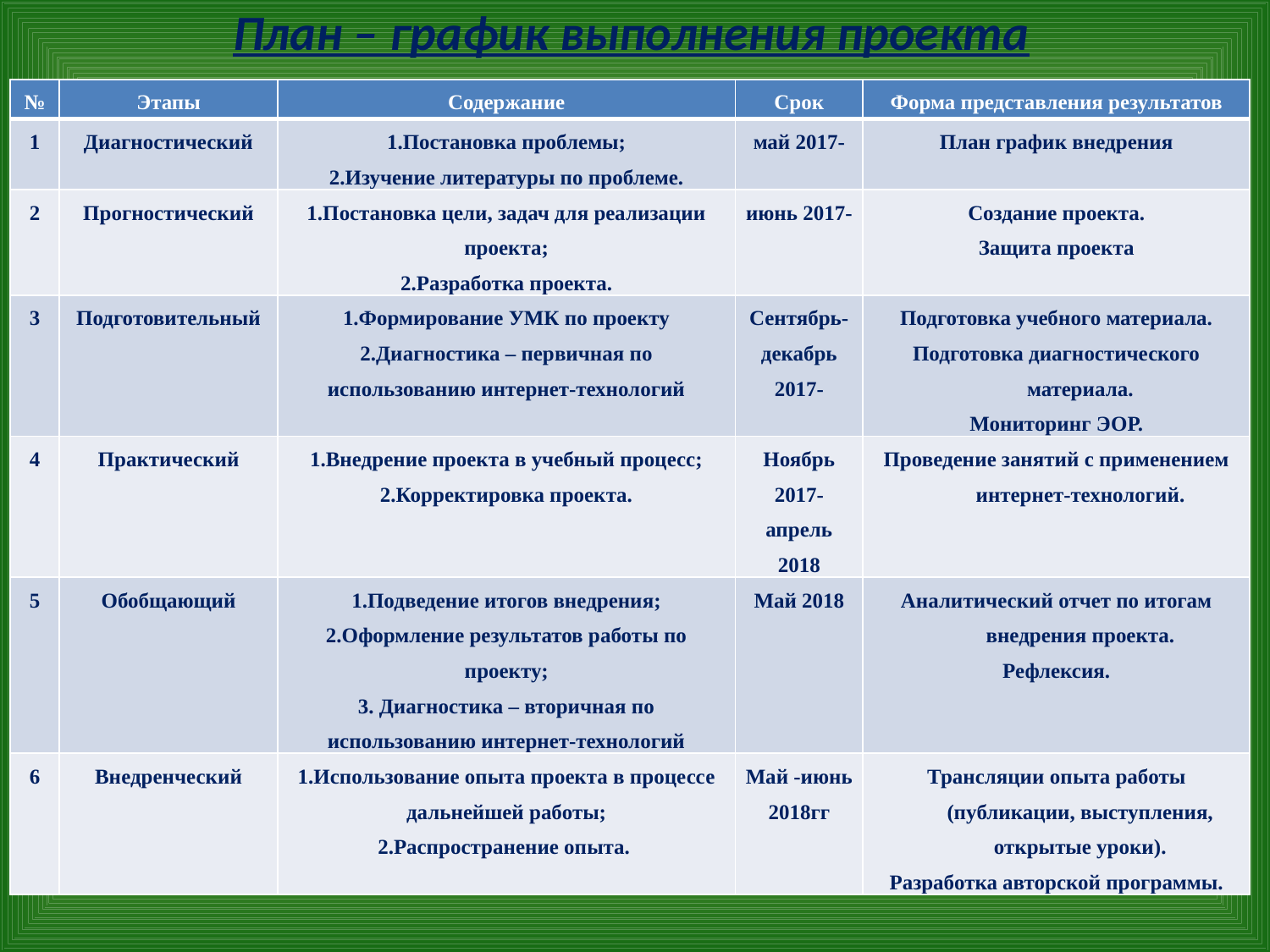

# План – график выполнения проекта
| № | Этапы | Содержание | Срок | Форма представления результатов |
| --- | --- | --- | --- | --- |
| 1 | Диагностический | 1.Постановка проблемы; 2.Изучение литературы по проблеме. | май 2017- | План график внедрения |
| 2 | Прогностический | 1.Постановка цели, задач для реализации проекта; 2.Разработка проекта. | июнь 2017- | Создание проекта. Защита проекта |
| 3 | Подготовительный | 1.Формирование УМК по проекту 2.Диагностика – первичная по использованию интернет-технологий | Сентябрь-декабрь 2017- | Подготовка учебного материала. Подготовка диагностического материала. Мониторинг ЭОР. |
| 4 | Практический | 1.Внедрение проекта в учебный процесс; 2.Корректировка проекта. | Ноябрь 2017-апрель 2018 | Проведение занятий с применением интернет-технологий. |
| 5 | Обобщающий | 1.Подведение итогов внедрения; 2.Оформление результатов работы по проекту; 3. Диагностика – вторичная по использованию интернет-технологий | Май 2018 | Аналитический отчет по итогам внедрения проекта. Рефлексия. |
| 6 | Внедренческий | 1.Использование опыта проекта в процессе дальнейшей работы; 2.Распространение опыта. | Май -июнь 2018гг | Трансляции опыта работы (публикации, выступления, открытые уроки). Разработка авторской программы. |